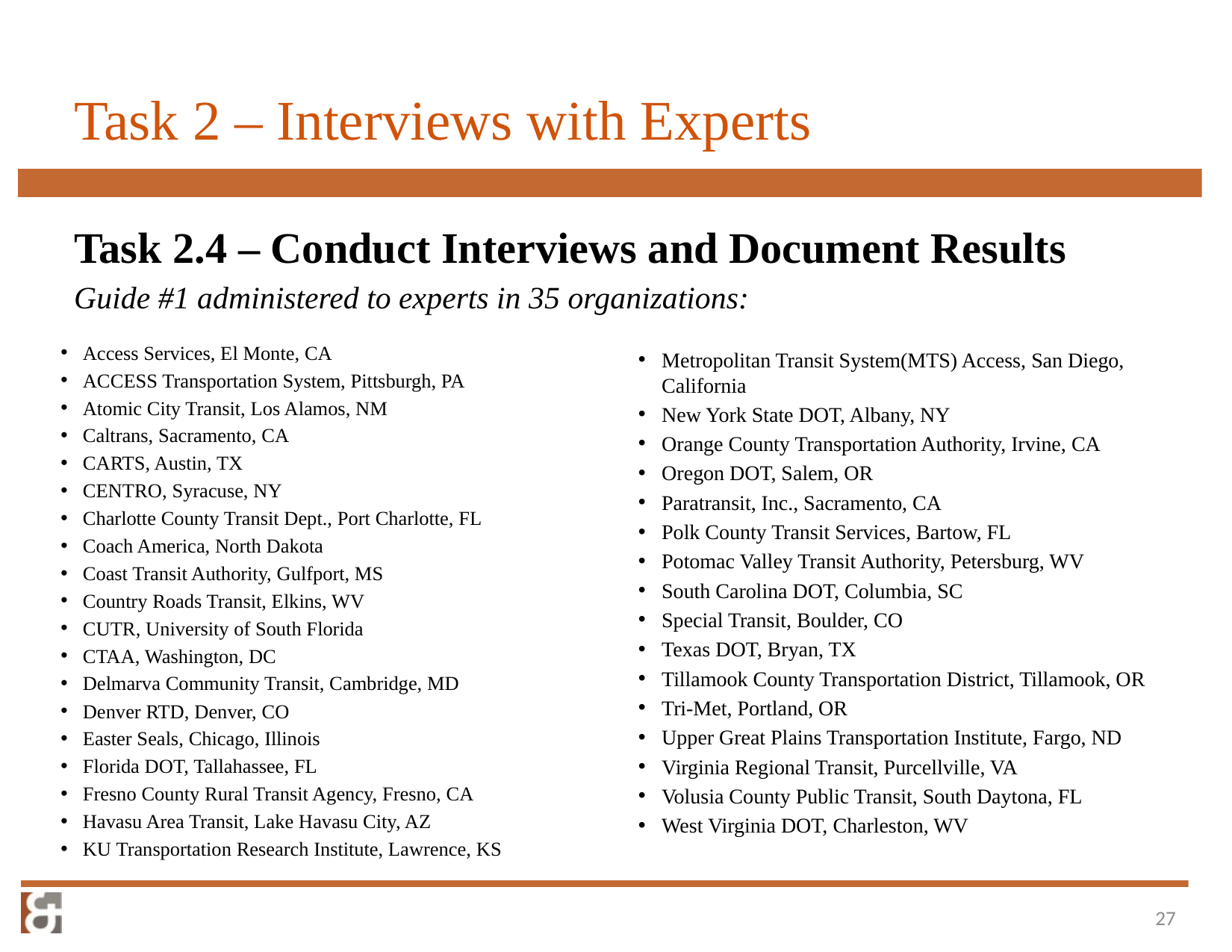

# Task 2 – Interviews with Experts
Task 2.4 – Conduct Interviews and Document Results
Guide #1 administered to experts in 35 organizations:
Access Services, El Monte, CA
ACCESS Transportation System, Pittsburgh, PA
Atomic City Transit, Los Alamos, NM
Caltrans, Sacramento, CA
CARTS, Austin, TX
CENTRO, Syracuse, NY
Charlotte County Transit Dept., Port Charlotte, FL
Coach America, North Dakota
Coast Transit Authority, Gulfport, MS
Country Roads Transit, Elkins, WV
CUTR, University of South Florida
CTAA, Washington, DC
Delmarva Community Transit, Cambridge, MD
Denver RTD, Denver, CO
Easter Seals, Chicago, Illinois
Florida DOT, Tallahassee, FL
Fresno County Rural Transit Agency, Fresno, CA
Havasu Area Transit, Lake Havasu City, AZ
KU Transportation Research Institute, Lawrence, KS
Metropolitan Transit System(MTS) Access, San Diego, California
New York State DOT, Albany, NY
Orange County Transportation Authority, Irvine, CA
Oregon DOT, Salem, OR
Paratransit, Inc., Sacramento, CA
Polk County Transit Services, Bartow, FL
Potomac Valley Transit Authority, Petersburg, WV
South Carolina DOT, Columbia, SC
Special Transit, Boulder, CO
Texas DOT, Bryan, TX
Tillamook County Transportation District, Tillamook, OR
Tri-Met, Portland, OR
Upper Great Plains Transportation Institute, Fargo, ND
Virginia Regional Transit, Purcellville, VA
Volusia County Public Transit, South Daytona, FL
West Virginia DOT, Charleston, WV